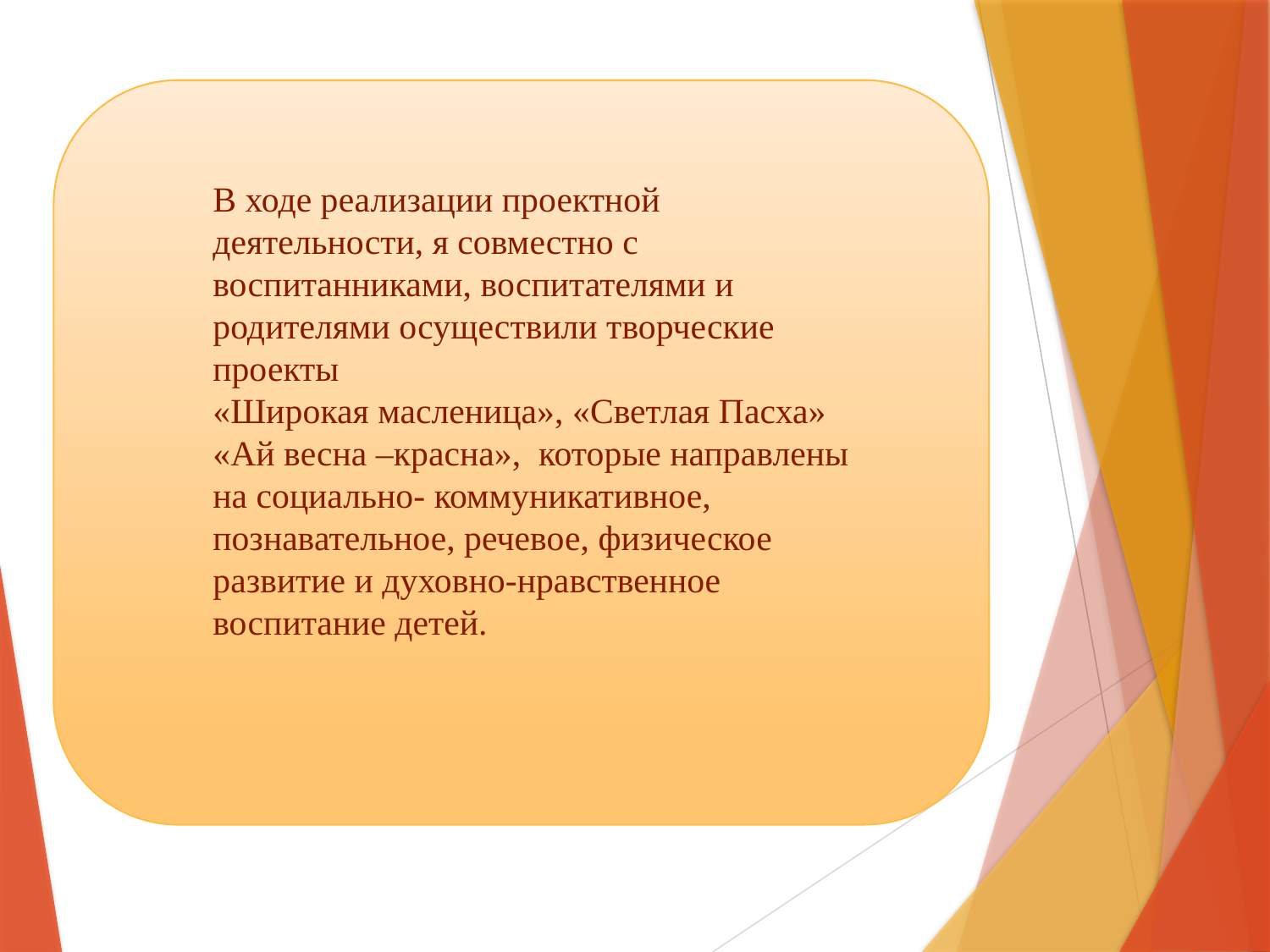

В ходе реализации проектной деятельности, я совместно с воспитанниками, воспитателями и родителями осуществили творческие проекты
«Широкая масленица», «Светлая Пасха» «Ай весна –красна»,  которые направлены на социально- коммуникативное, познавательное, речевое, физическое развитие и духовно-нравственное воспитание детей.